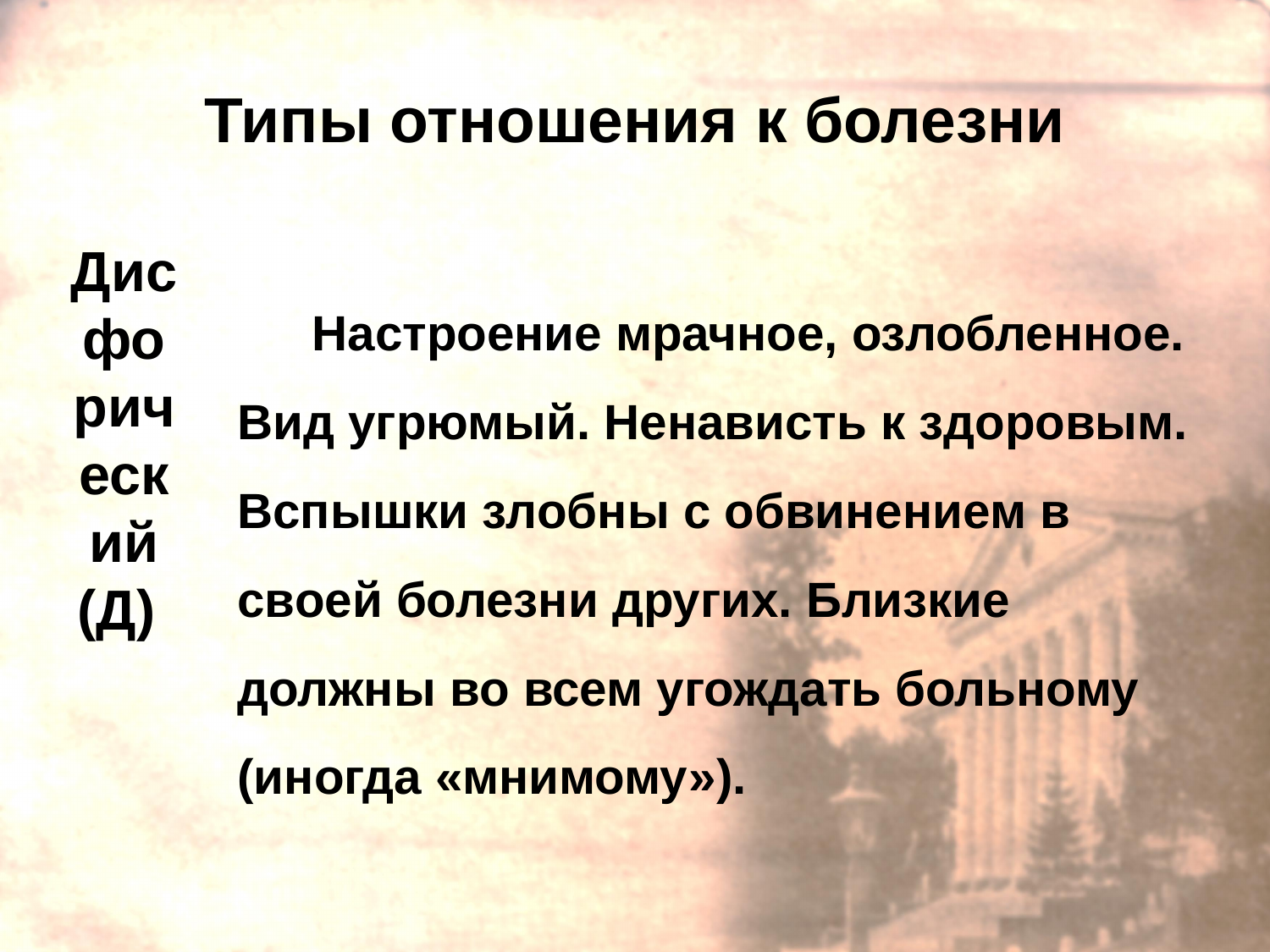

# Типы отношения к болезни
Дисфорический (Д)
Настроение мрачное, озлобленное. Вид угрюмый. Ненависть к здоровым. Вспышки злобны с обвинением в своей болезни других. Близкие должны во всем угождать больному (иногда «мнимому»).